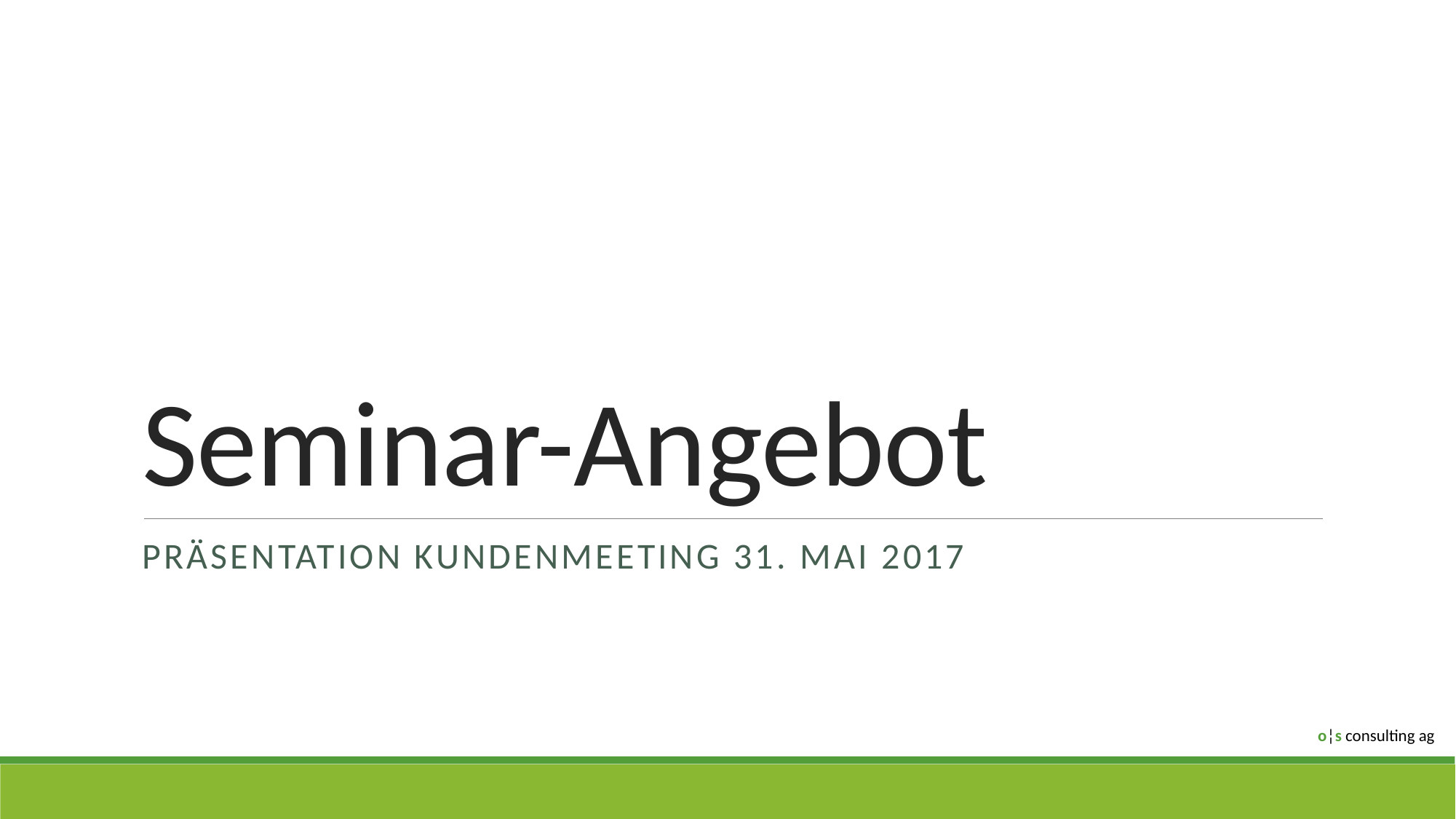

# Seminar-Angebot
Präsentation Kundenmeeting 31. Mai 2017